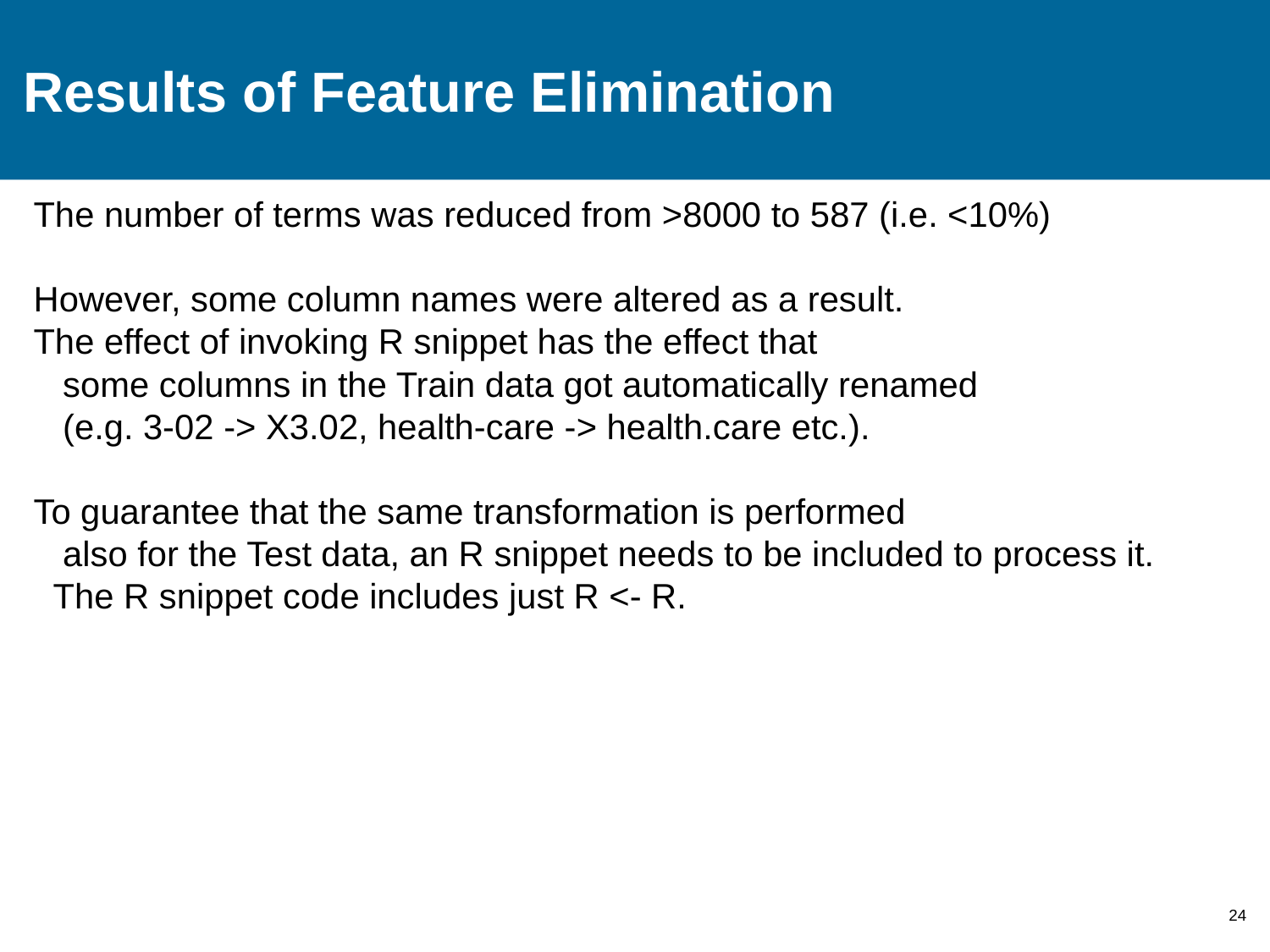

# Results of Feature Elimination
The number of terms was reduced from >8000 to 587 (i.e. <10%)

However, some column names were altered as a result.
The effect of invoking R snippet has the effect that
   some columns in the Train data got automatically renamed
   (e.g. 3-02 -> X3.02, health-care -> health.care etc.).

To guarantee that the same transformation is performed
   also for the Test data, an R snippet needs to be included to process it.
  The R snippet code includes just R <- R.

24